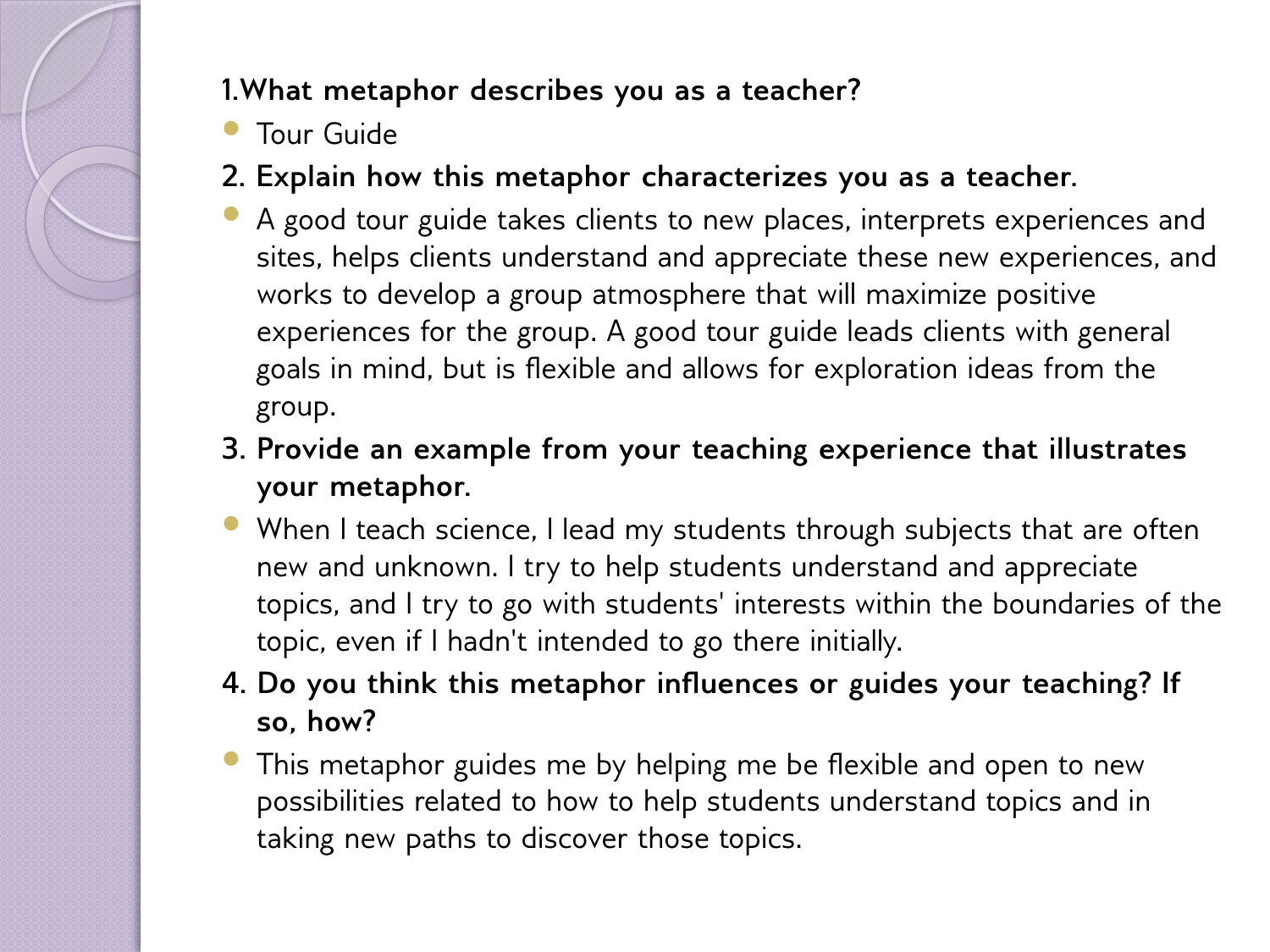

1.What metaphor describes you as a teacher?
Tour Guide
2. Explain how this metaphor characterizes you as a teacher.
A good tour guide takes clients to new places, interprets experiences and sites, helps clients understand and appreciate these new experiences, and works to develop a group atmosphere that will maximize positive experiences for the group. A good tour guide leads clients with general goals in mind, but is flexible and allows for exploration ideas from the group.
3. Provide an example from your teaching experience that illustrates your metaphor.
When I teach science, I lead my students through subjects that are often new and unknown. I try to help students understand and appreciate topics, and I try to go with students' interests within the boundaries of the topic, even if I hadn't intended to go there initially.
4. Do you think this metaphor influences or guides your teaching? If so, how?
This metaphor guides me by helping me be flexible and open to new possibilities related to how to help students understand topics and in taking new paths to discover those topics.